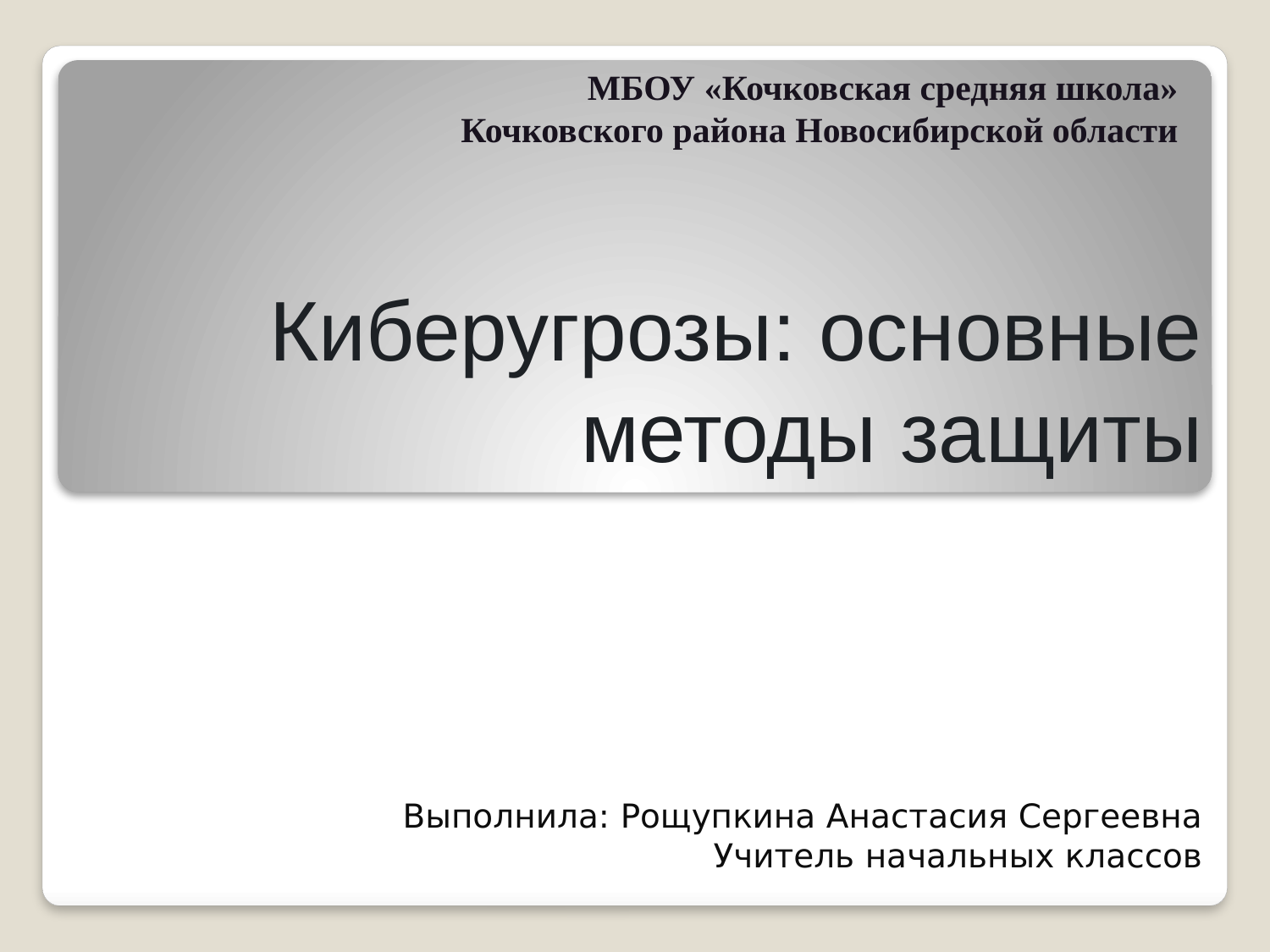

# МБОУ «Кочковская средняя школа» Кочковского района Новосибирской области
 Киберугрозы: основные методы защиты

                                                                                               Выполнила: Рощупкина Анастасия Сергеевна
Учитель начальных классов